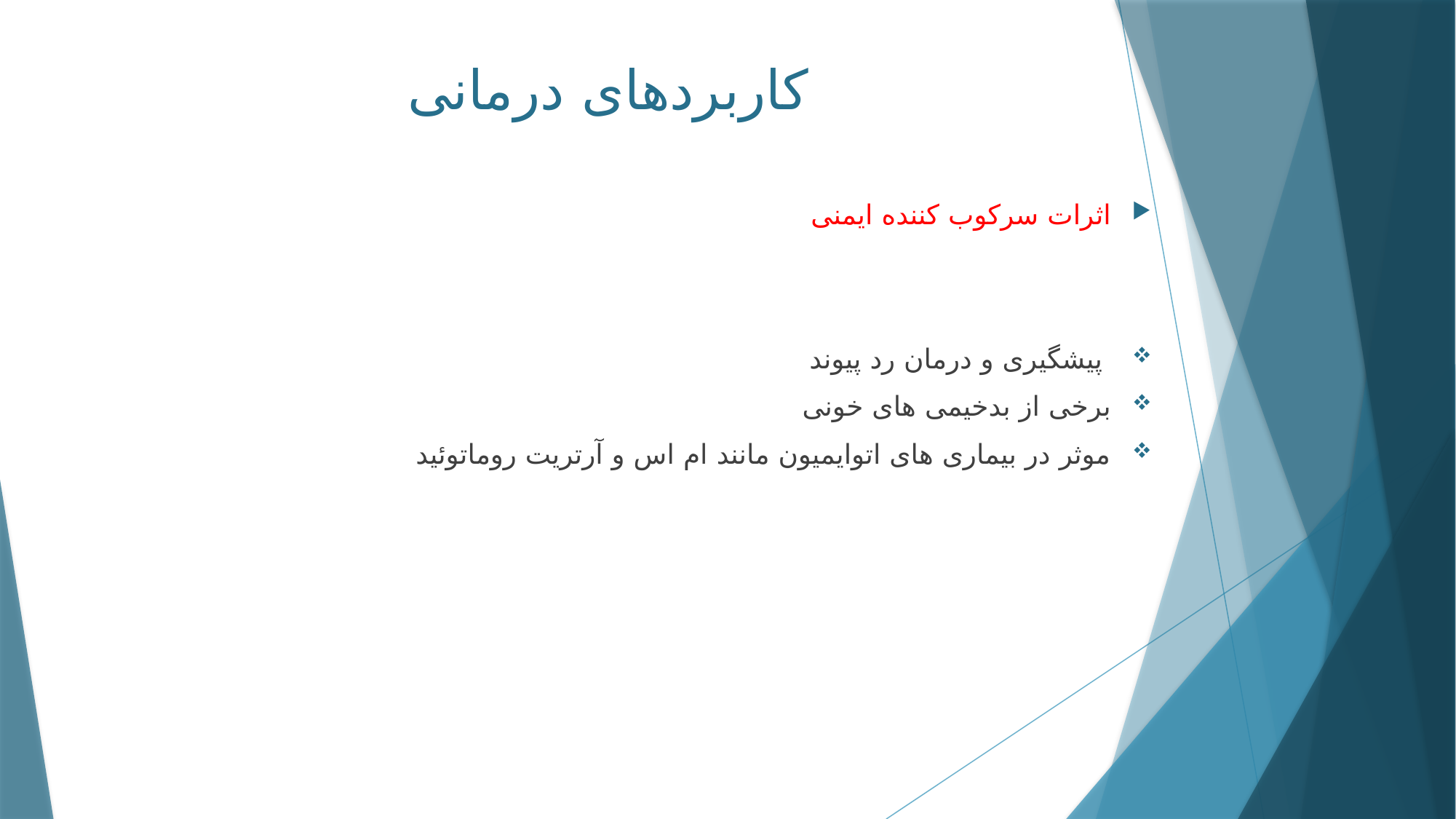

# کاربردهای درمانی
اثرات سرکوب کننده ایمنی

 پیشگیری و درمان رد پیوند
برخی از بدخیمی های خونی
موثر در بیماری های اتوایمیون مانند ام اس و آرتریت روماتوئید